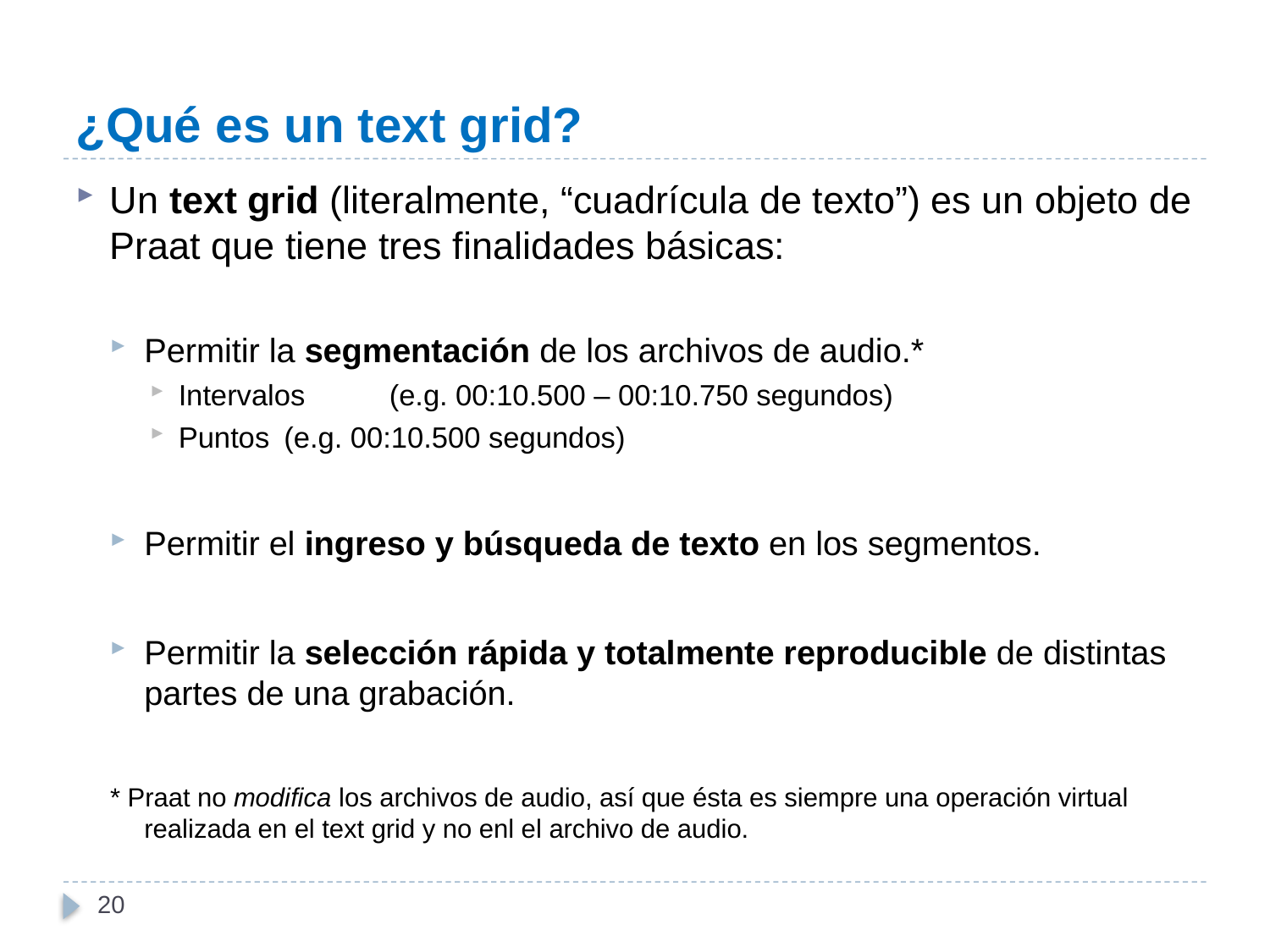

# ¿Qué es un text grid?
Un text grid (literalmente, “cuadrícula de texto”) es un objeto de Praat que tiene tres finalidades básicas:

Permitir la segmentación de los archivos de audio.*
Intervalos 	(e.g. 00:10.500 – 00:10.750 segundos)
Puntos 		(e.g. 00:10.500 segundos)

Permitir el ingreso y búsqueda de texto en los segmentos.

Permitir la selección rápida y totalmente reproducible de distintas partes de una grabación.

* Praat no modifica los archivos de audio, así que ésta es siempre una operación virtual realizada en el text grid y no enl el archivo de audio.
20